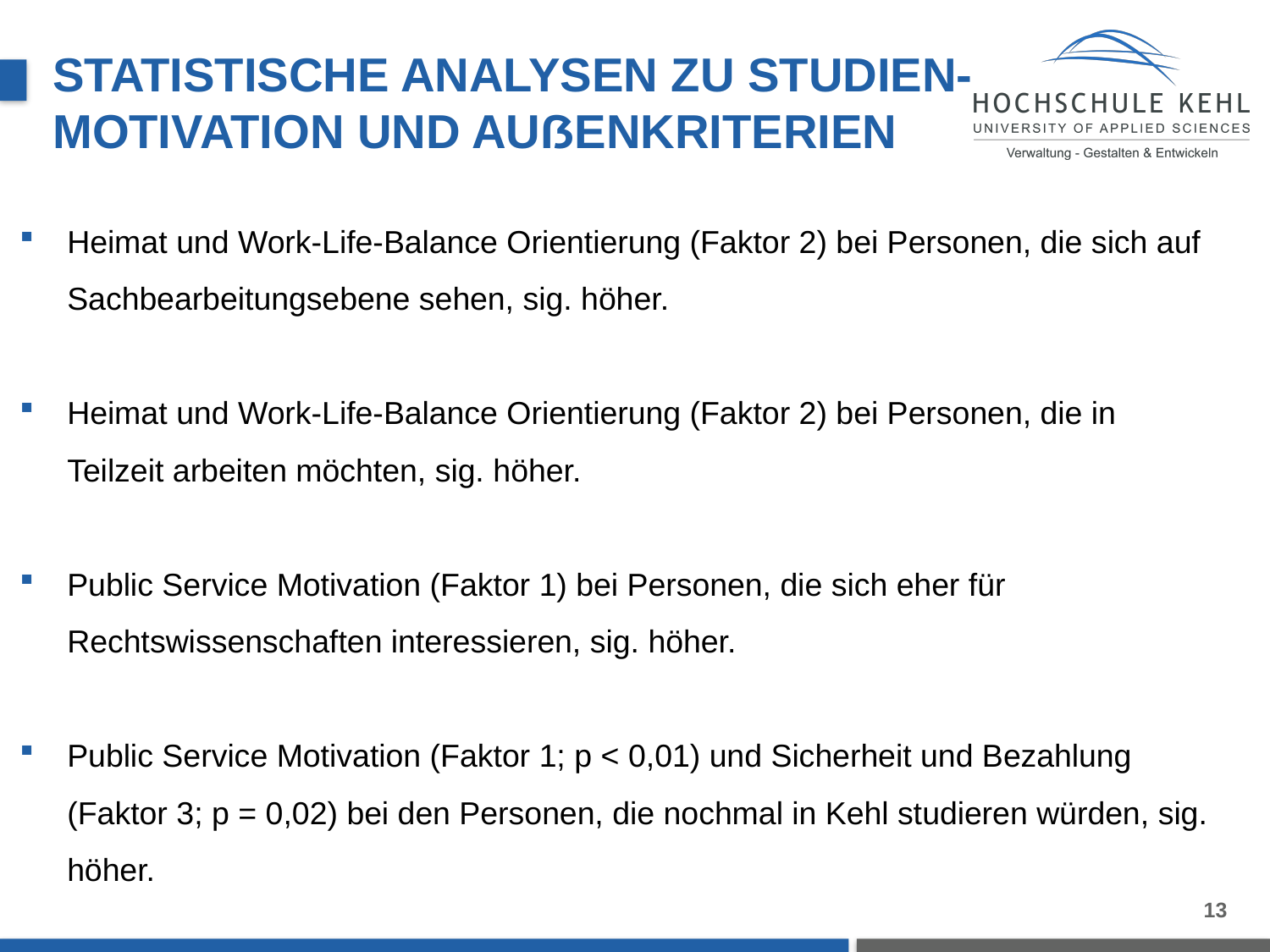

Statistische Analysen zu Studien-motivation und Außenkriterien

Heimat und Work-Life-Balance Orientierung (Faktor 2) bei Personen, die sich auf Sachbearbeitungsebene sehen, sig. höher.

Heimat und Work-Life-Balance Orientierung (Faktor 2) bei Personen, die in Teilzeit arbeiten möchten, sig. höher.

Public Service Motivation (Faktor 1) bei Personen, die sich eher für Rechtswissenschaften interessieren, sig. höher.

Public Service Motivation (Faktor 1; p < 0,01) und Sicherheit und Bezahlung (Faktor 3; p = 0,02) bei den Personen, die nochmal in Kehl studieren würden, sig. höher.